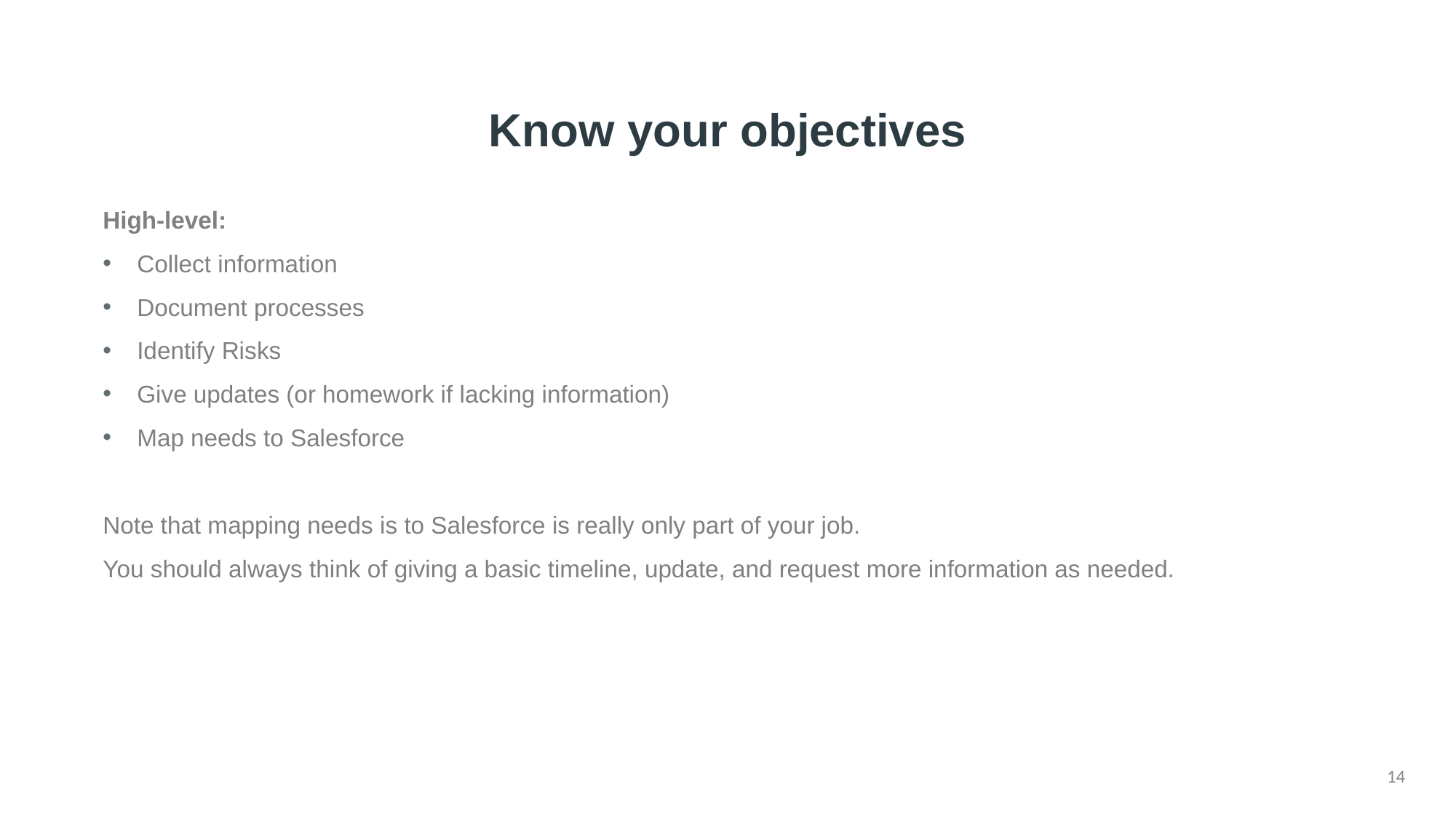

# Know your objectives
High-level:
Collect information
Document processes
Identify Risks
Give updates (or homework if lacking information)
Map needs to Salesforce

Note that mapping needs is to Salesforce is really only part of your job.
You should always think of giving a basic timeline, update, and request more information as needed.
14